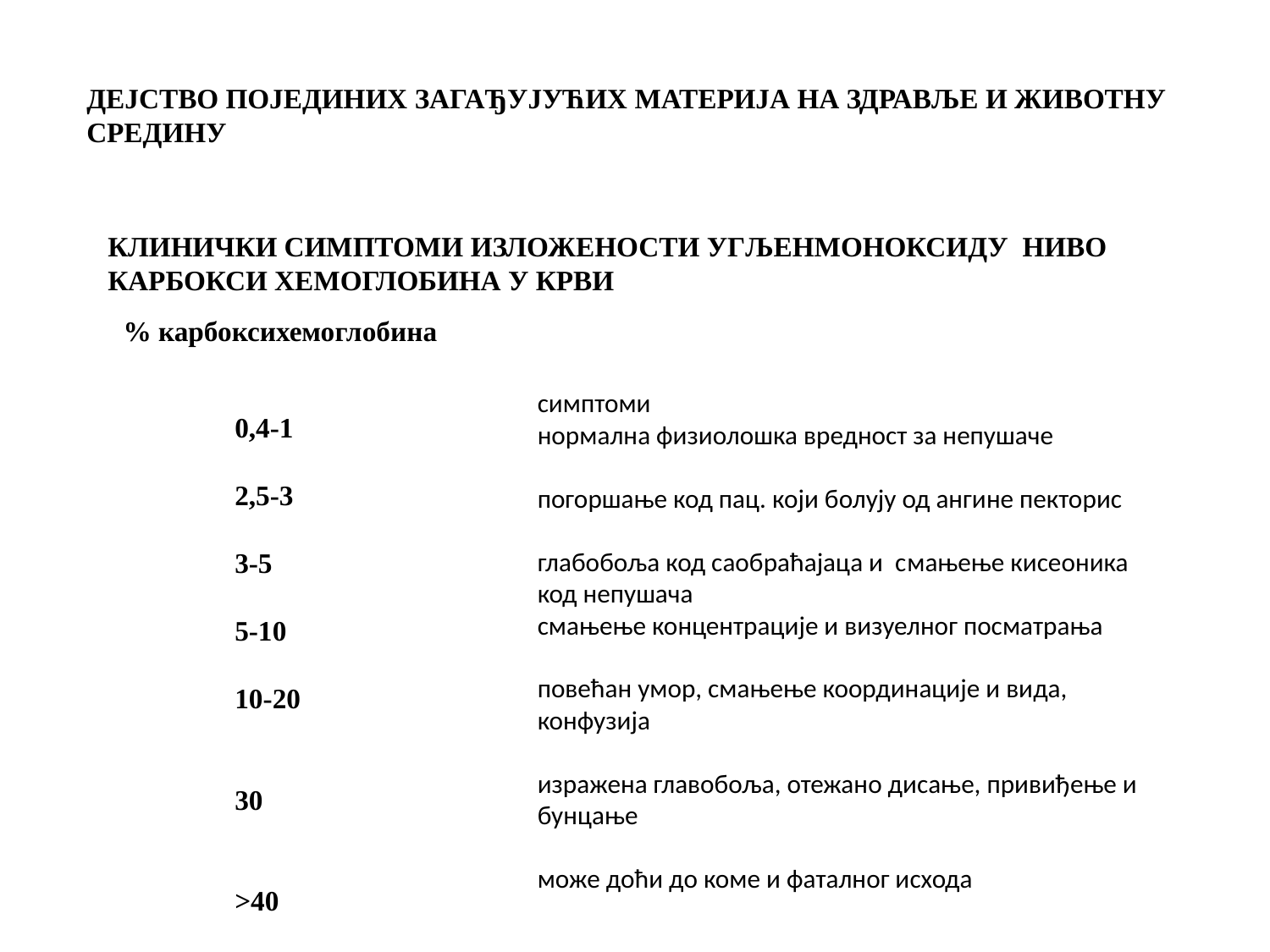

ДЕЈСТВО ПОЈЕДИНИХ ЗАГАЂУЈУЋИХ МАТЕРИЈА НА ЗДРАВЉЕ И ЖИВОТНУ СРЕДИНУ
КЛИНИЧКИ СИМПТОМИ ИЗЛОЖЕНОСТИ УГЉЕНМОНОКСИДУ  НИВО КАРБОКСИ ХЕМОГЛОБИНА У КРВИ

% карбоксихемоглобина

0,4-1

2,5-3

3-5

5-10

10-20

30

>40
симптоми
нормална физиолошка вредност за непушаче
погоршање код пац. који болују од ангине пекторис

глабобоља код саобраћајаца и  смањење кисеоника код непушача
смањење концентрације и визуелног посматрања

повећан умор, смањење координације и вида, конфузија

изражена главобоља, отежано дисање, привиђење и бунцање

може доћи до коме и фаталног исхода